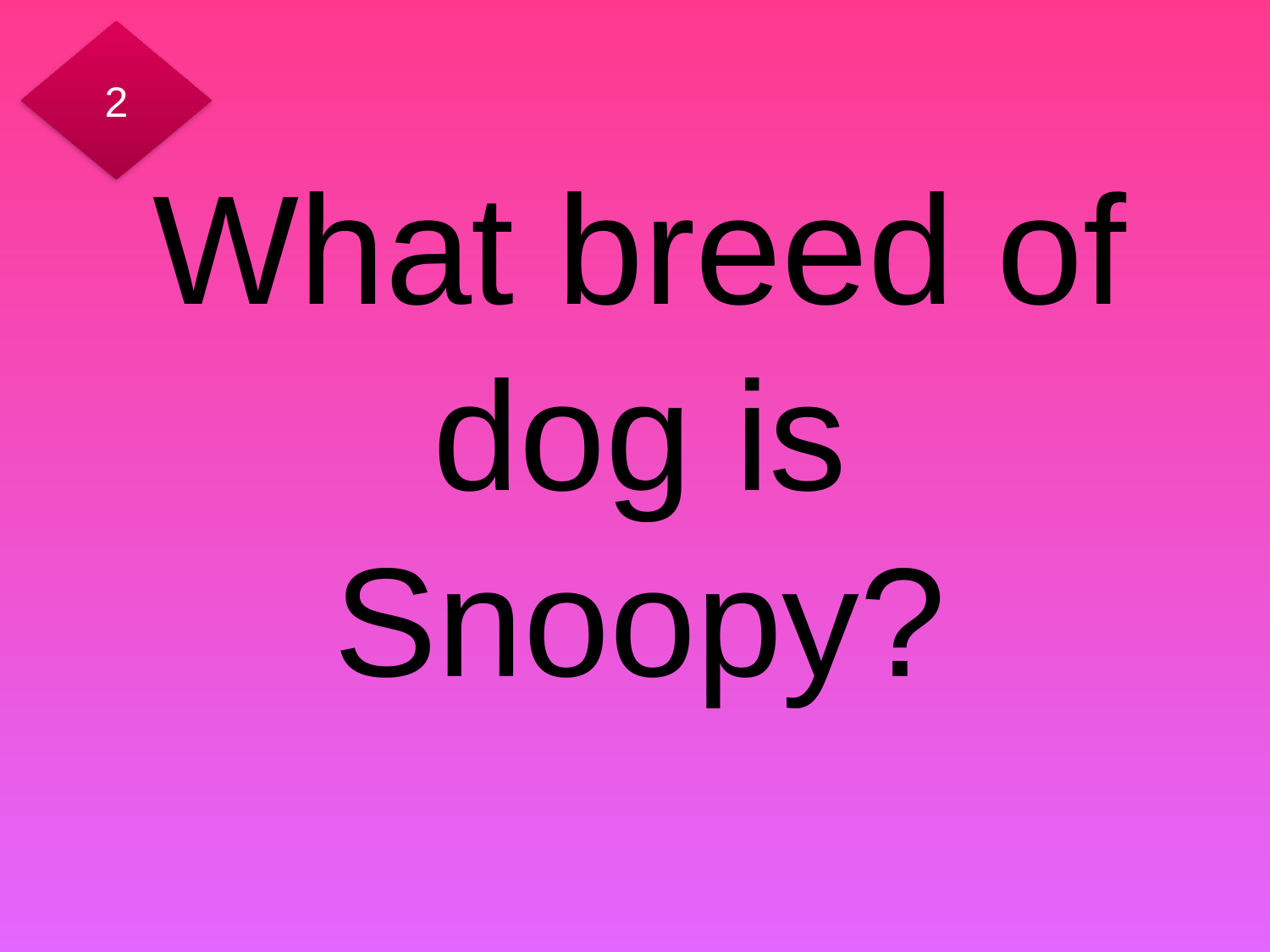

2
# What breed of dog is Snoopy?